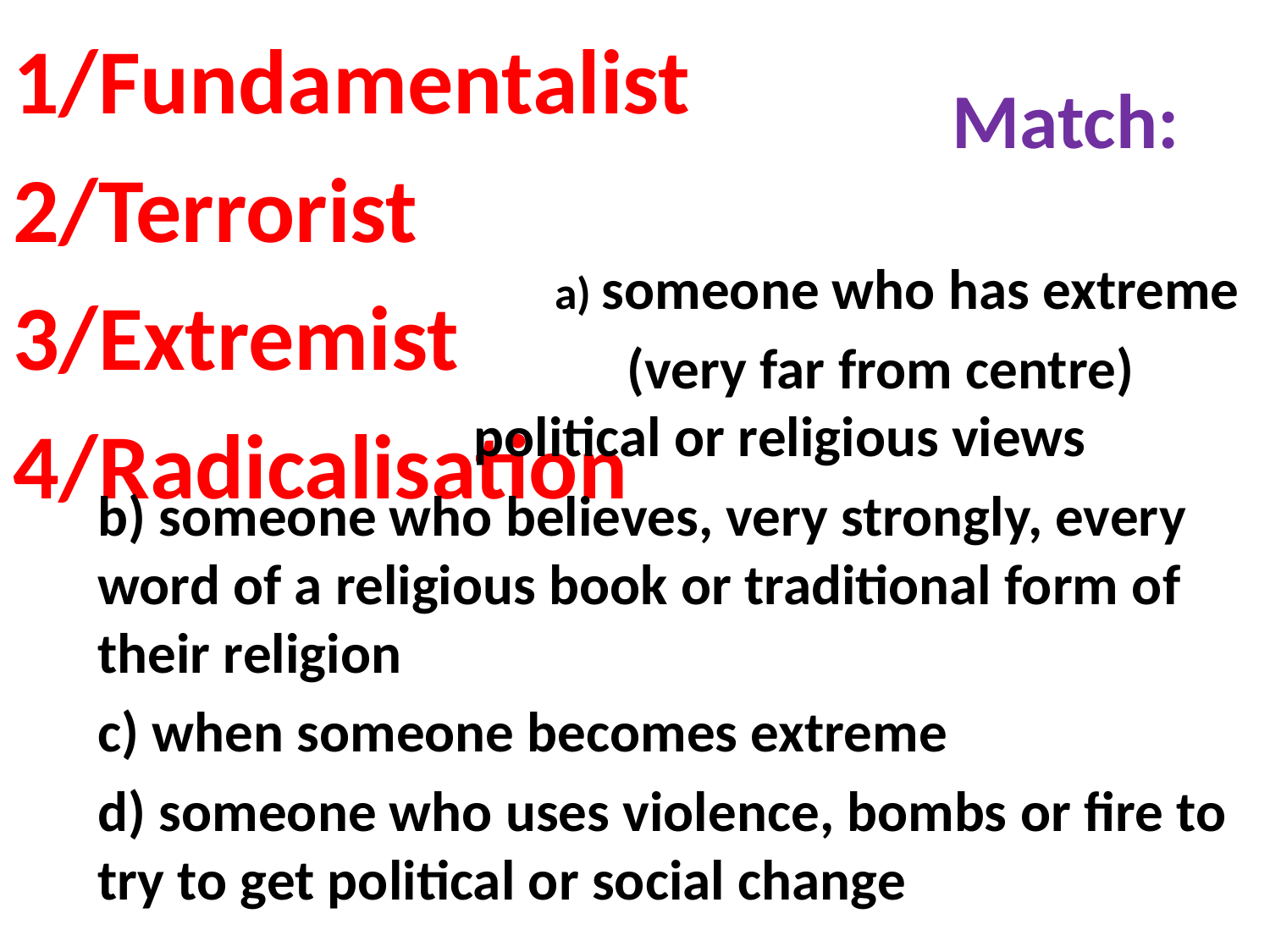

1/Fundamentalist
2/Terrorist
3/Extremist
4/Radicalisation
# Match:
                                             a) someone who has extreme
                                         (very far from centre)                             				  political or religious views
b) someone who believes, very strongly, every word of a religious book or traditional form of their religion
c) when someone becomes extreme
d) someone who uses violence, bombs or fire to try to get political or social change